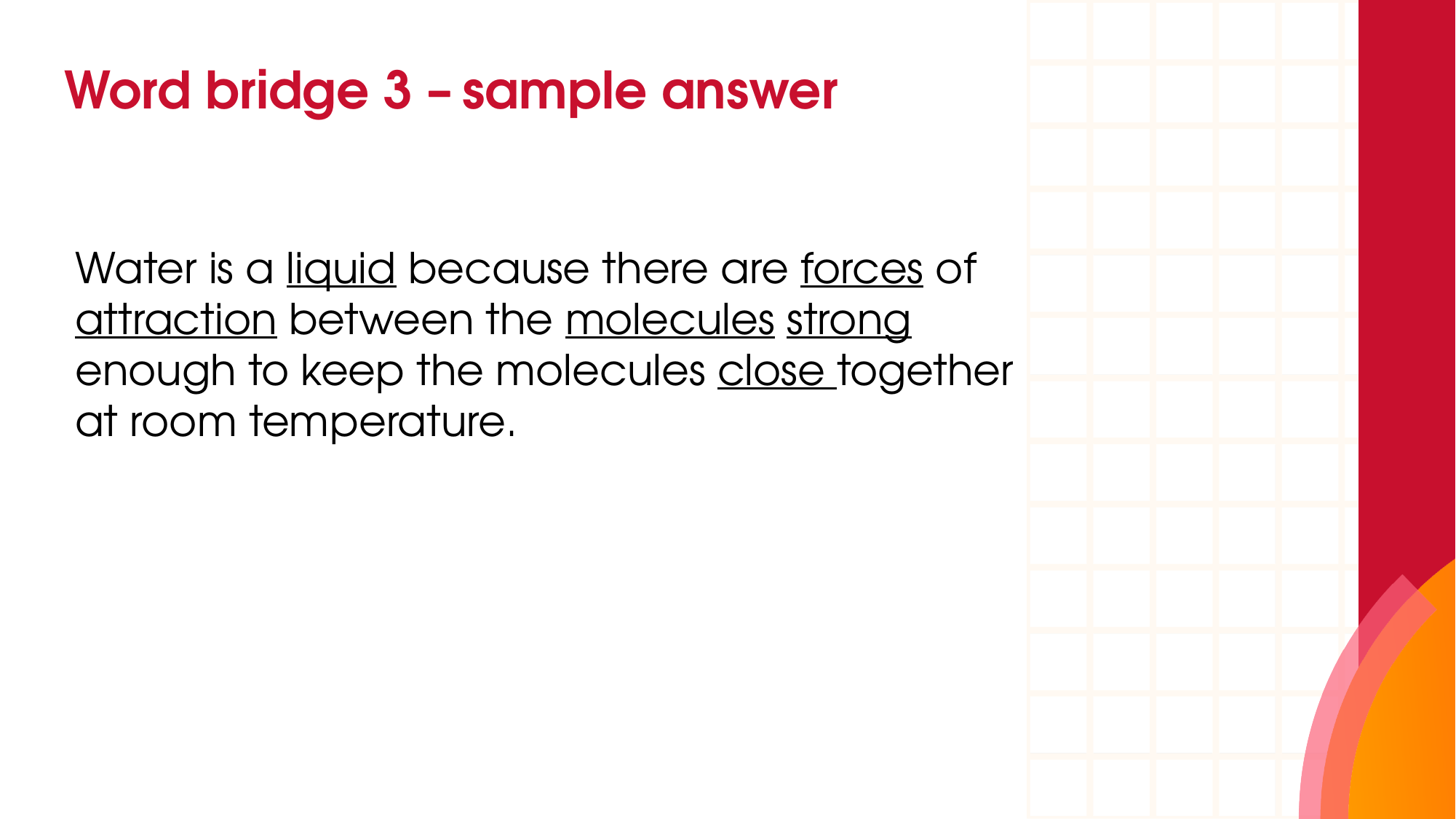

# Word bridge 3 – sample answer

Water is a liquid because there are forces of attraction between the molecules strong enough to keep the molecules close together at room temperature.